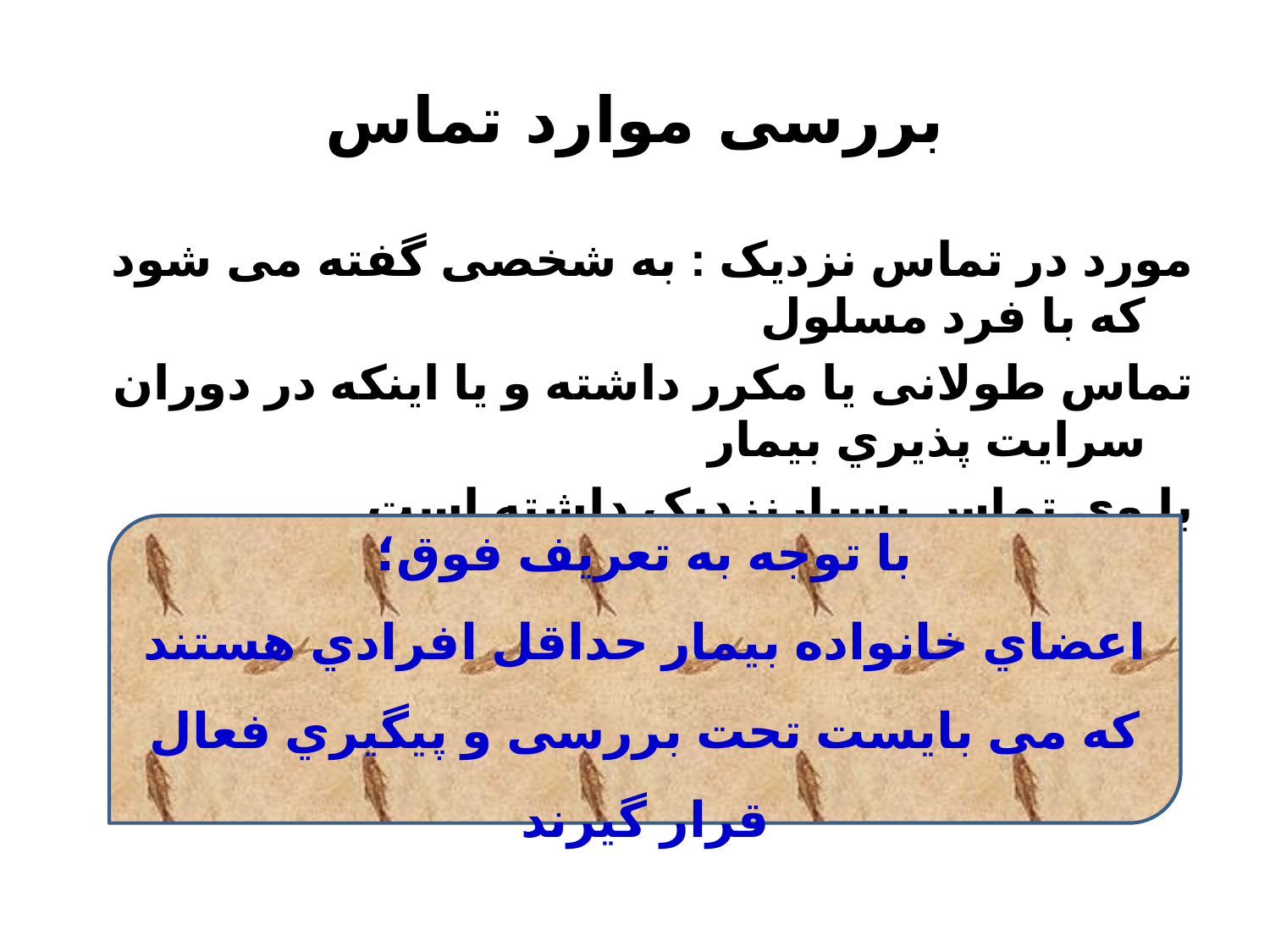

# بررسی موارد تماس
مورد در تماس نزدیک : به شخصی گفته می شود که با فرد مسلول
تماس طولانی یا مکرر داشته و یا اینکه در دوران سرایت پذیري بیمار
با وي تماس بسیارنزدیک داشته است.

با توجه به تعریف فوق؛
اعضاي خانواده بیمار حداقل افرادي هستند که می بایست تحت بررسی و پیگیري فعال قرار گیرند